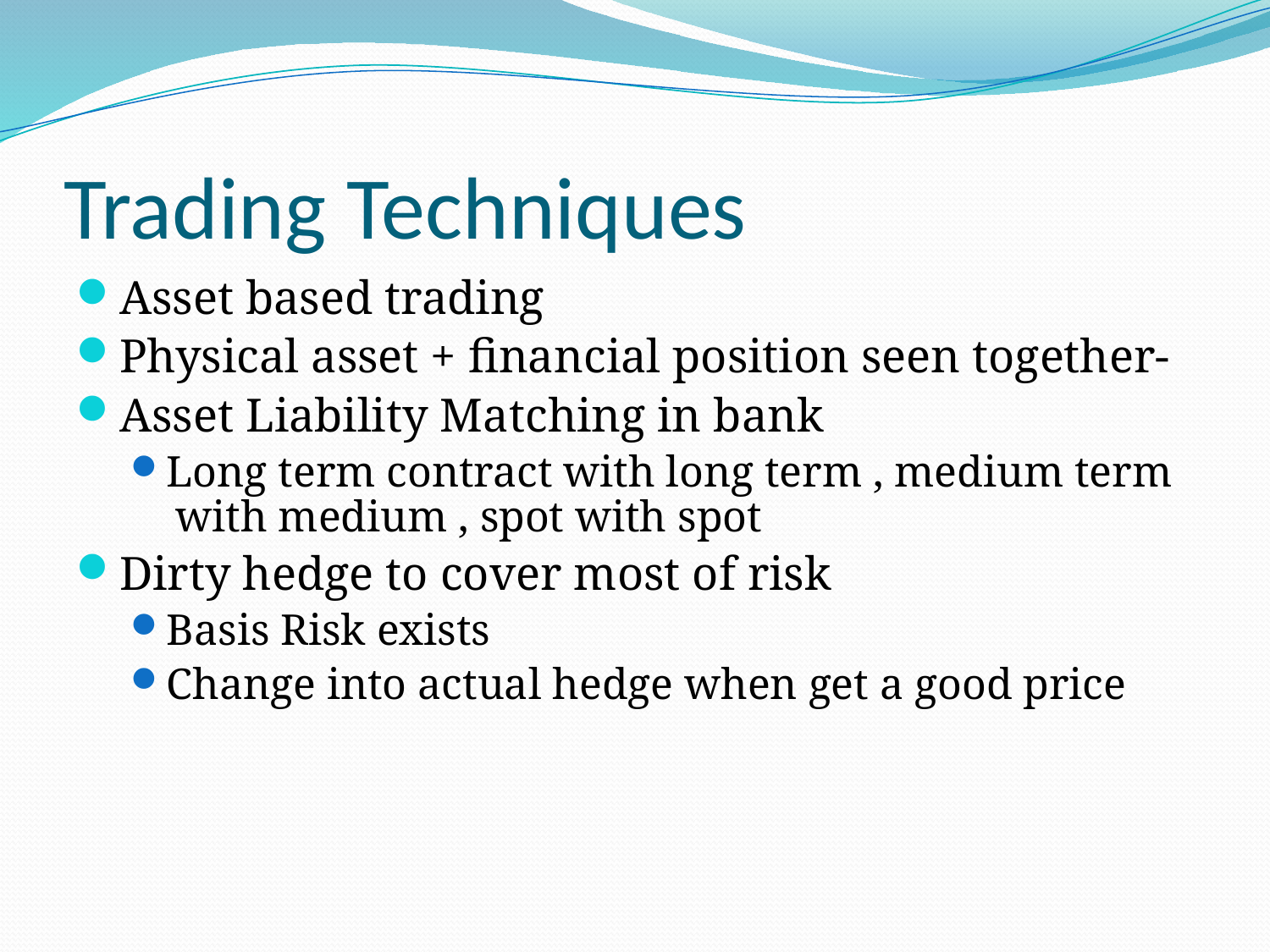

# Trading Techniques
Asset based trading
Physical asset + financial position seen together-
Asset Liability Matching in bank
Long term contract with long term , medium term   with medium , spot with spot
Dirty hedge to cover most of risk
Basis Risk exists
Change into actual hedge when get a good price